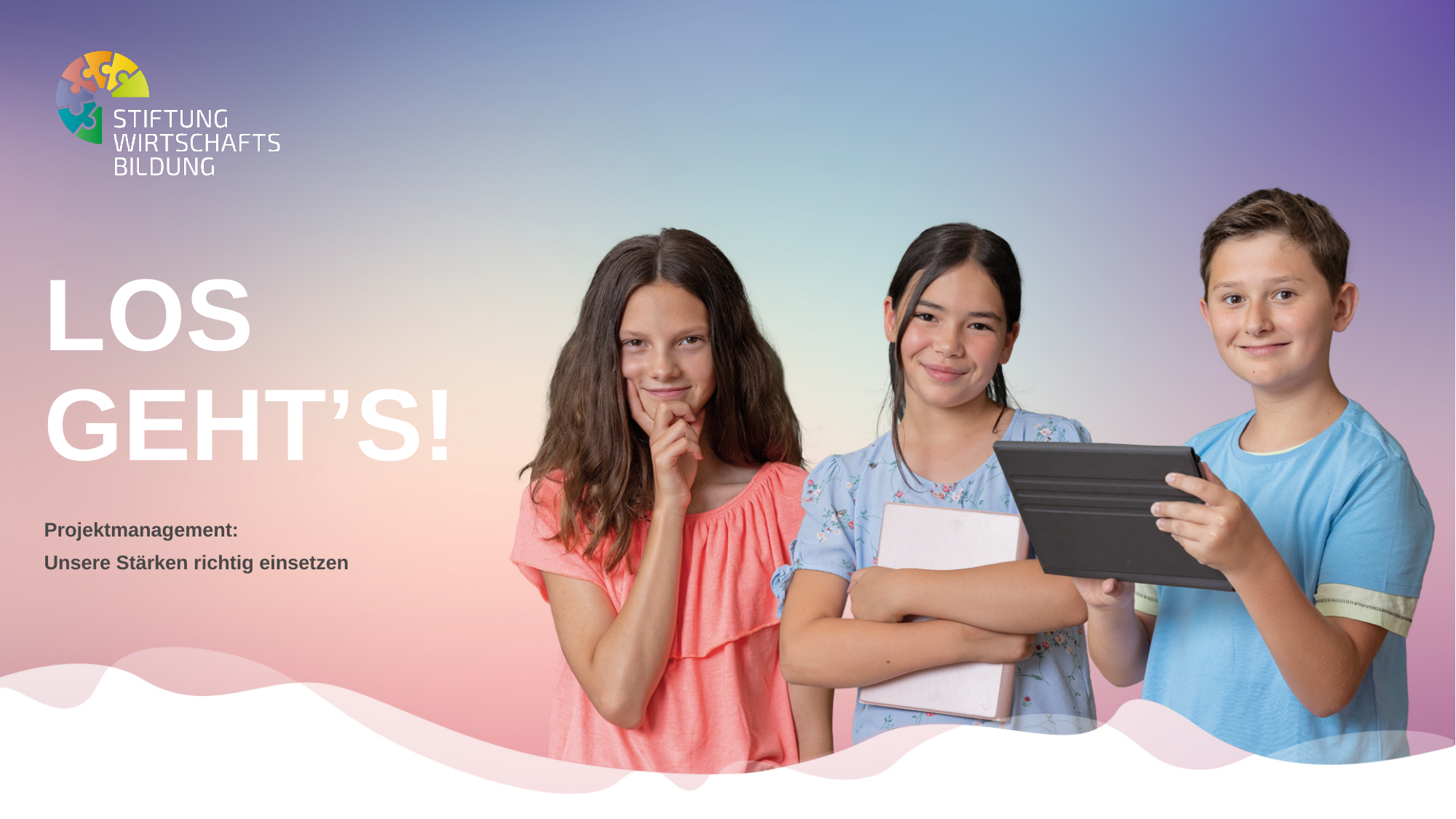

# Los Geht’s!
Projektmanagement:
Unsere Stärken richtig einsetzen